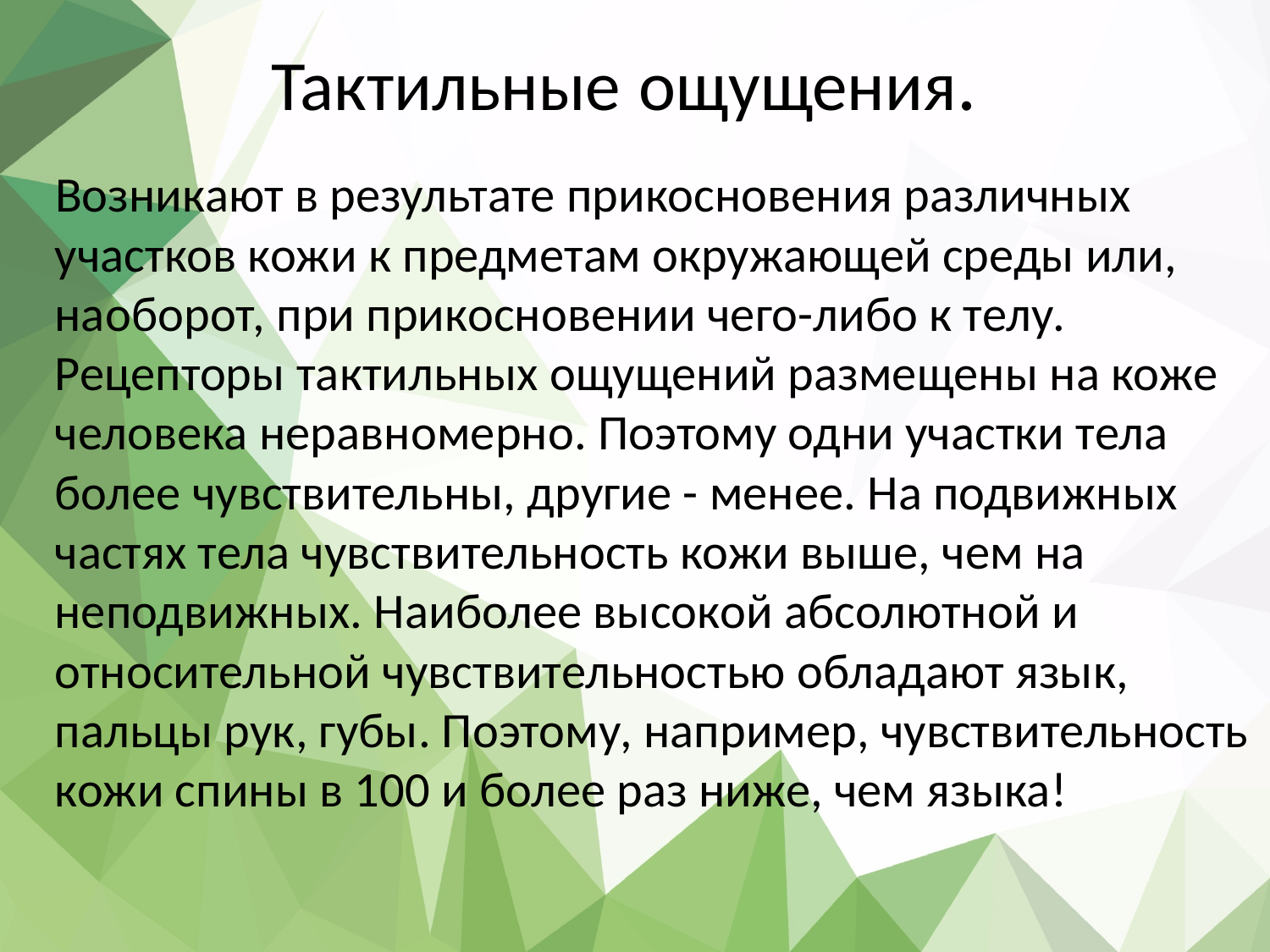

# Тактильные ощущения.
     Возникают в результате прикосновения различных участков кожи к предметам окружающей среды или, наоборот, при прикосновении чего-либо к телу. Рецепторы тактильных ощущений размещены на коже человека неравномерно. Поэтому одни участки тела более чувствительны, другие - менее. На подвижных частях тела чувствительность кожи выше, чем на неподвижных. Наиболее высокой абсолютной и относительной чувствительностью обладают язык, пальцы рук, губы. Поэтому, например, чувствительность кожи спины в 100 и более раз ниже, чем языка!